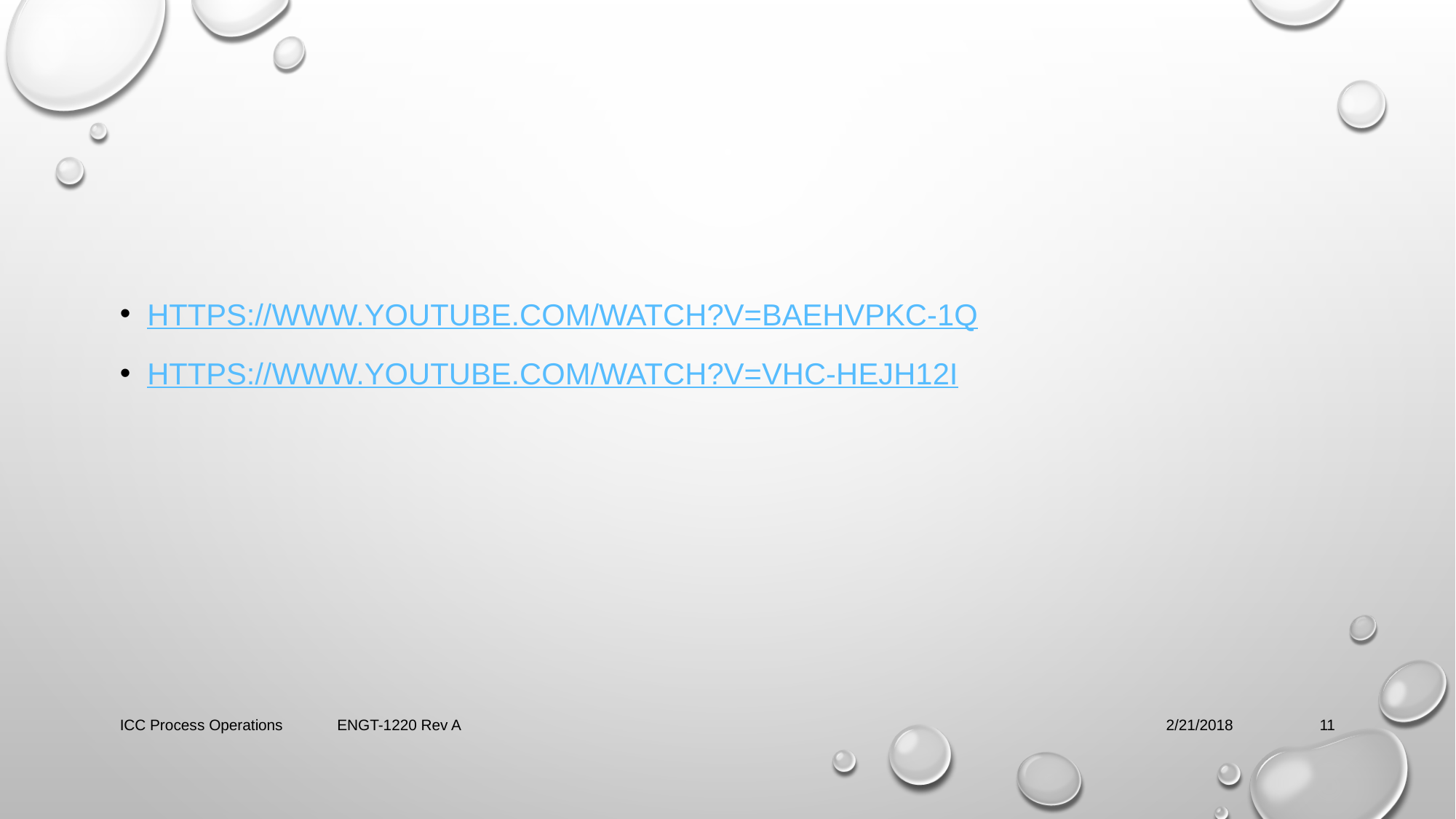

#
https://www.youtube.com/watch?v=BaEHVpKc-1Q
https://www.youtube.com/watch?v=Vhc-hEjh12I

ICC Process Operations             ENGT-1220 Rev A
2/21/2018
11